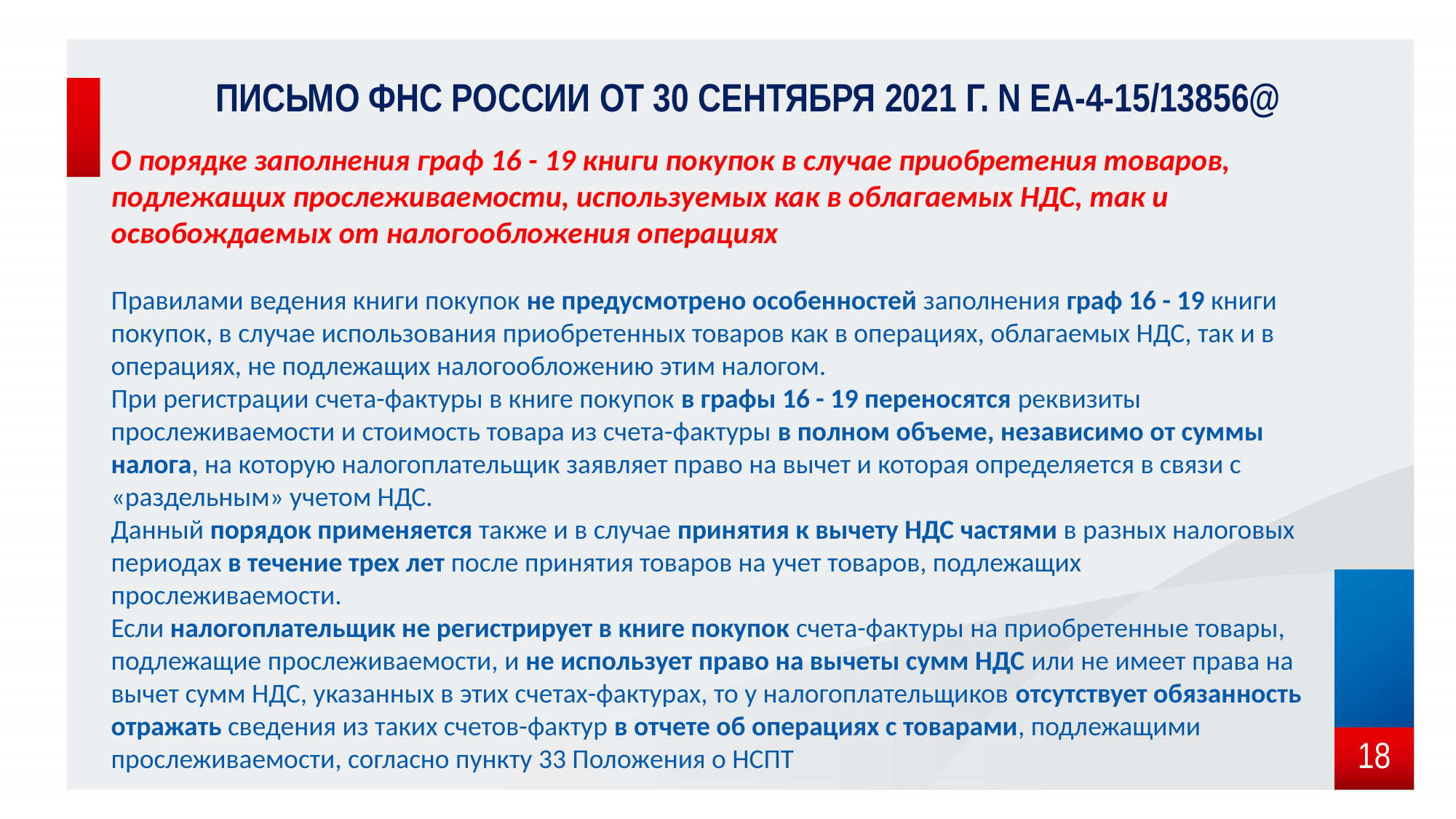

# Письмо ФНС России от 30 сентября 2021 г. N ЕА-4-15/13856@
О порядке заполнения граф 16 - 19 книги покупок в случае приобретения товаров, подлежащих прослеживаемости, используемых как в облагаемых НДС, так и освобождаемых от налогообложения операциях

Правилами ведения книги покупок не предусмотрено особенностей заполнения граф 16 - 19 книги покупок, в случае использования приобретенных товаров как в операциях, облагаемых НДС, так и в операциях, не подлежащих налогообложению этим налогом.
При регистрации счета-фактуры в книге покупок в графы 16 - 19 переносятся реквизиты прослеживаемости и стоимость товара из счета-фактуры в полном объеме, независимо от суммы налога, на которую налогоплательщик заявляет право на вычет и которая определяется в связи с «раздельным» учетом НДС.
Данный порядок применяется также и в случае принятия к вычету НДС частями в разных налоговых периодах в течение трех лет после принятия товаров на учет товаров, подлежащих прослеживаемости.
Если налогоплательщик не регистрирует в книге покупок счета-фактуры на приобретенные товары, подлежащие прослеживаемости, и не использует право на вычеты сумм НДС или не имеет права на вычет сумм НДС, указанных в этих счетах-фактурах, то у налогоплательщиков отсутствует обязанность отражать сведения из таких счетов-фактур в отчете об операциях с товарами, подлежащими прослеживаемости, согласно пункту 33 Положения о НСПТ
18